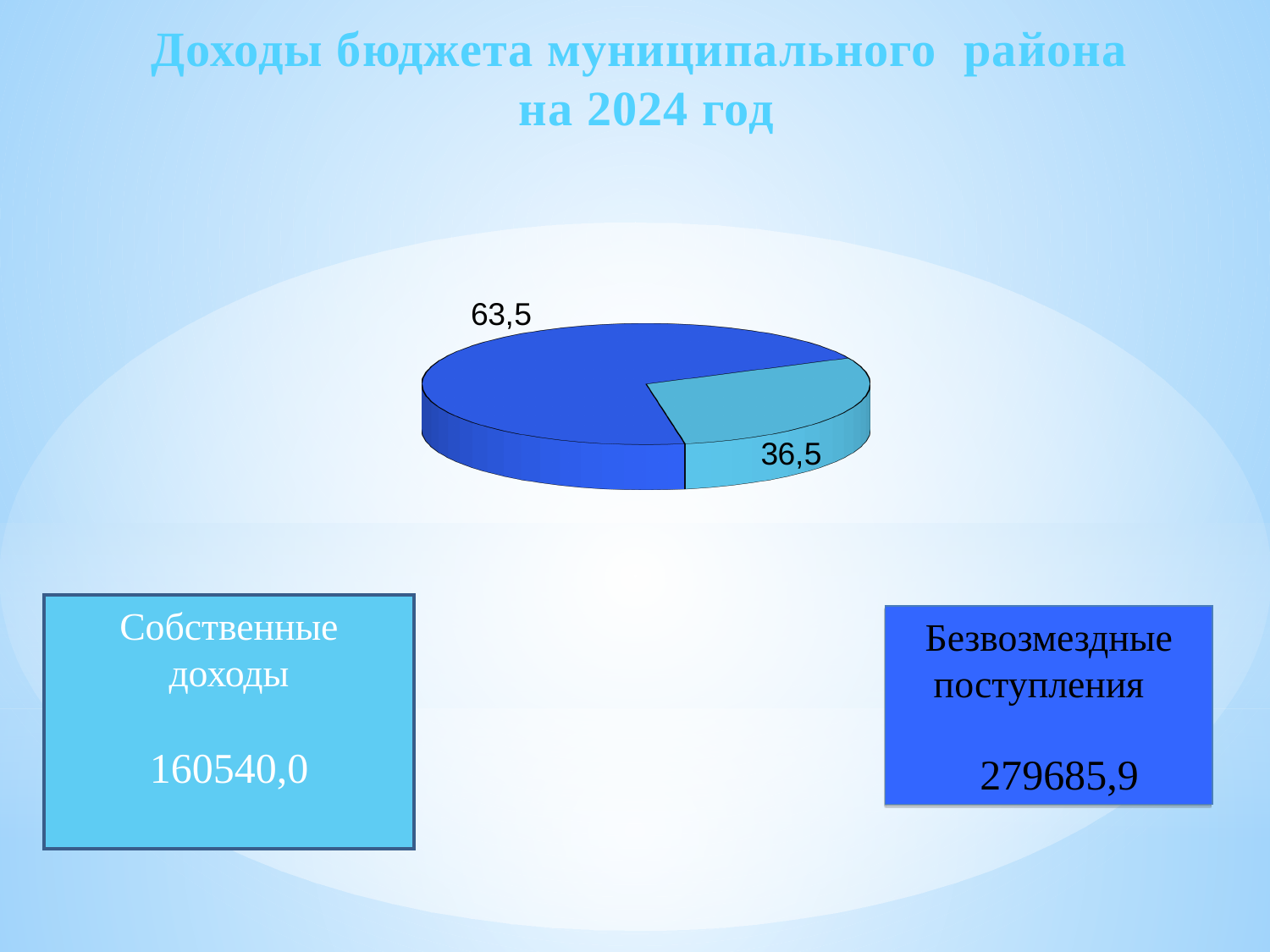

Доходы бюджета муниципального  района
на 2024 год

[unsupported chart]

Собственные доходы

160540,0

Безвозмездные поступления

  279685,9